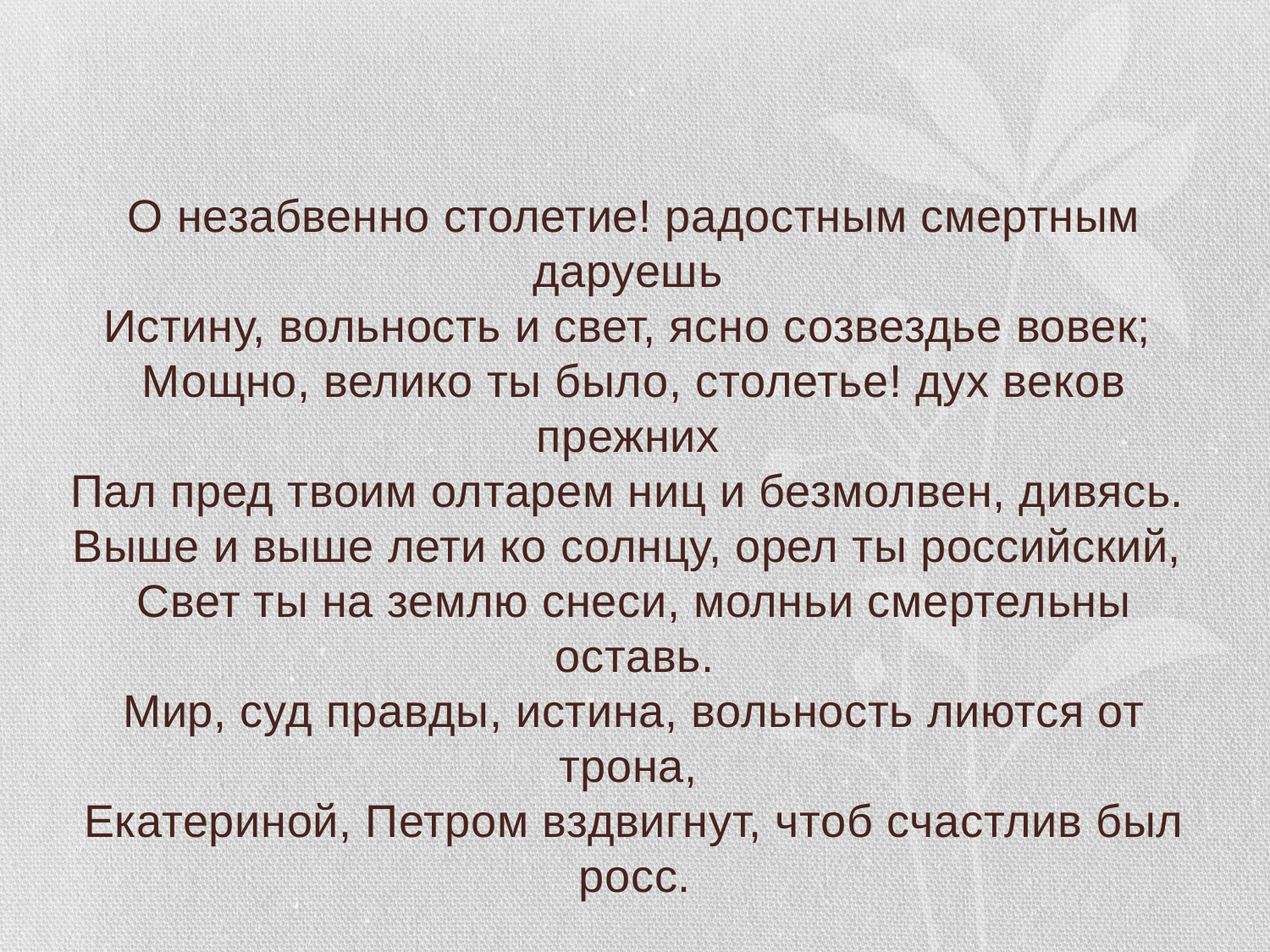

#
О незабвенно столетие! радостным смертным даруешь 
Истину, вольность и свет, ясно созвездье вовек; 
Мощно, велико ты было, столетье! дух веков прежних 
Пал пред твоим олтарем ниц и безмолвен, дивясь. 
Выше и выше лети ко солнцу, орел ты российский, 
Свет ты на землю снеси, молньи смертельны оставь.
Мир, суд правды, истина, вольность лиются от трона, 
Екатериной, Петром вздвигнут, чтоб счастлив был росс.

А.Н. Радищев «Осьмнадцатое столетие»